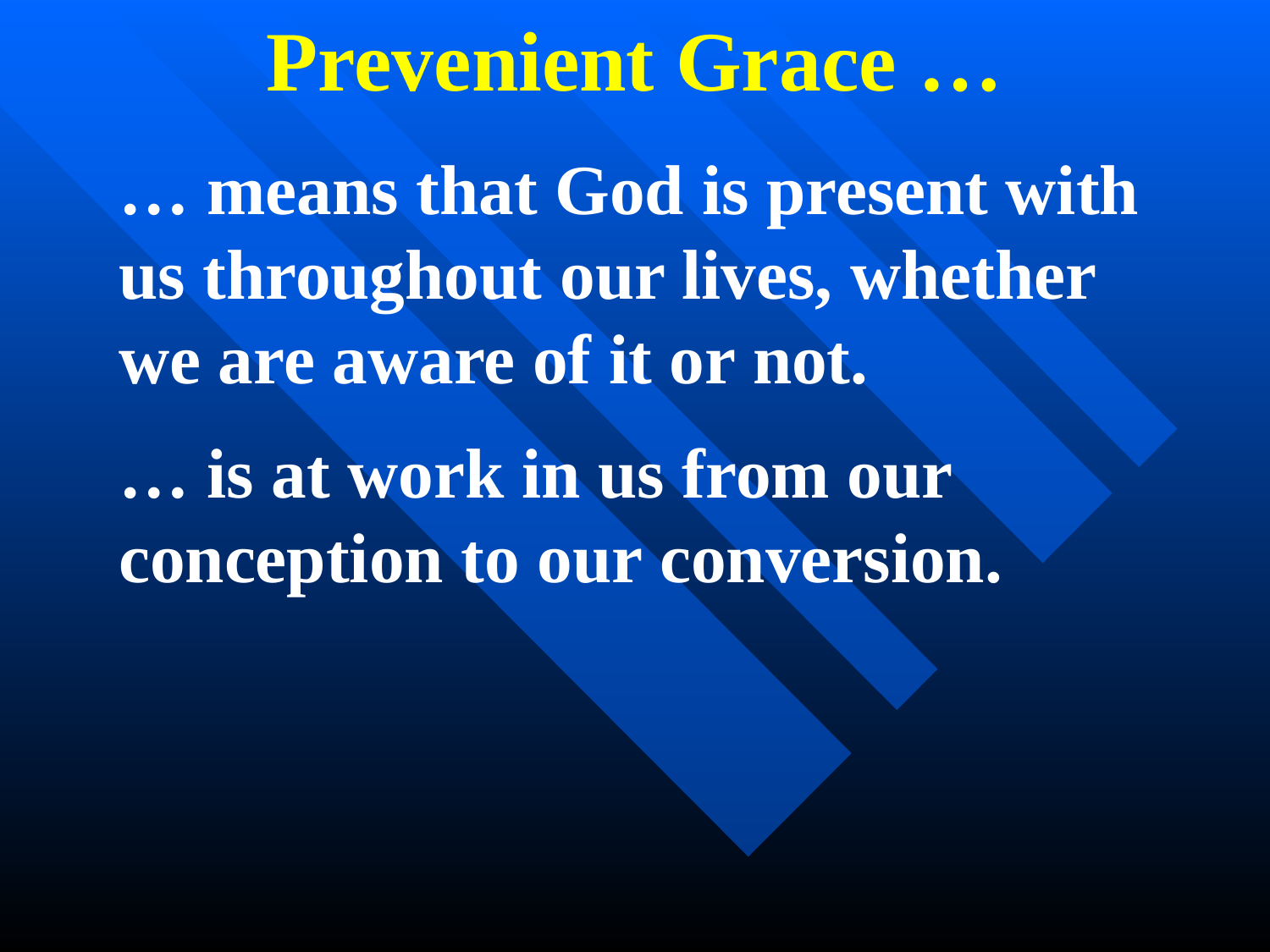

Prevenient Grace …
… means that God is present with us throughout our lives, whether we are aware of it or not.

… is at work in us from our conception to our conversion.